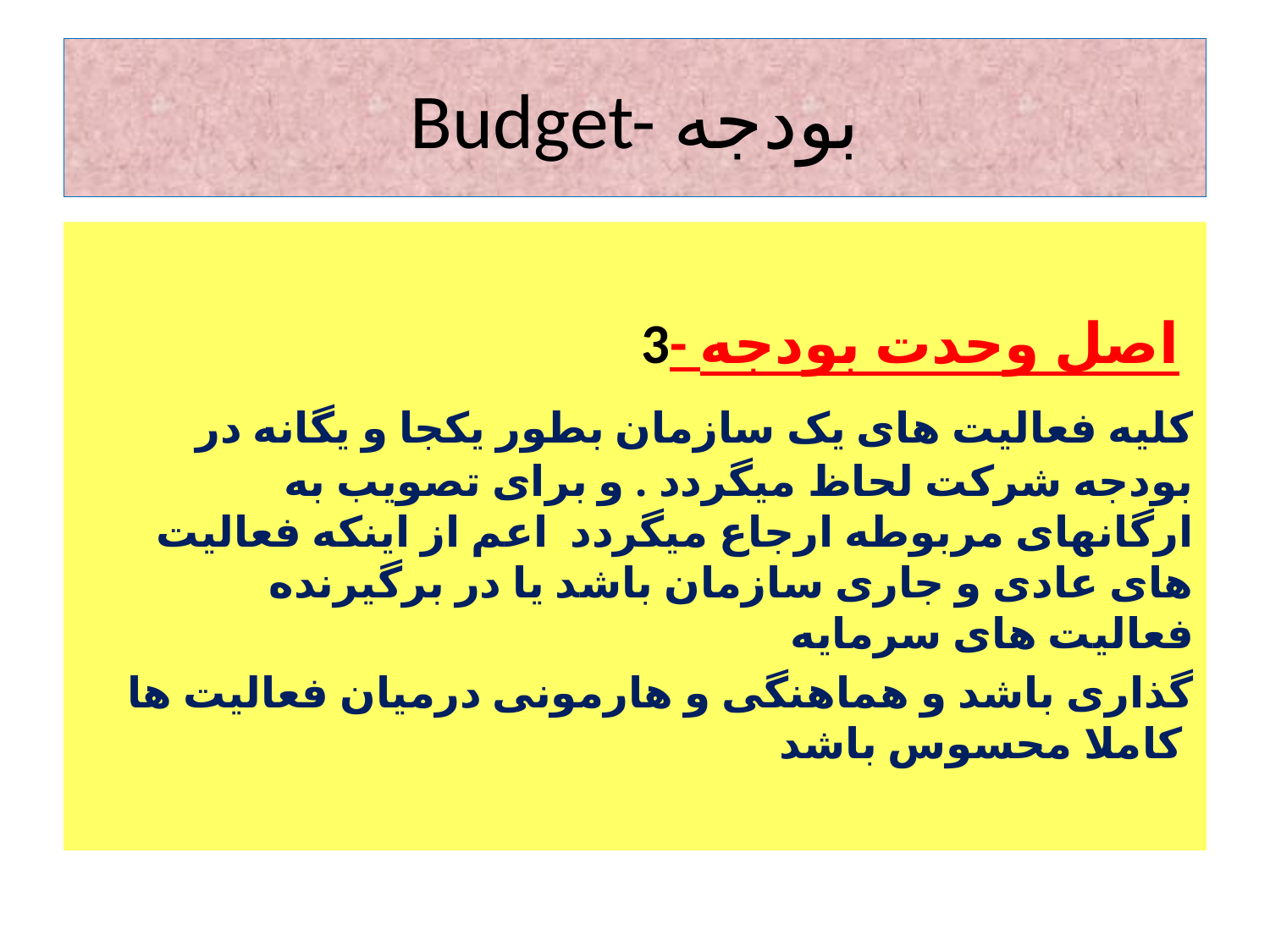

# Budget- بودجه

3- اصل وحدت بودجه
 کلیه فعالیت های یک سازمان بطور یکجا و یگانه در بودجه شرکت لحاظ میگردد . و برای تصویب به ارگانهای مربوطه ارجاع میگردد  اعم از اینکه فعالیت های عادی و جاری سازمان باشد یا در برگیرنده فعالیت های سرمایه
گذاری باشد و هماهنگی و هارمونی درمیان فعالیت ها کاملا محسوس باشد